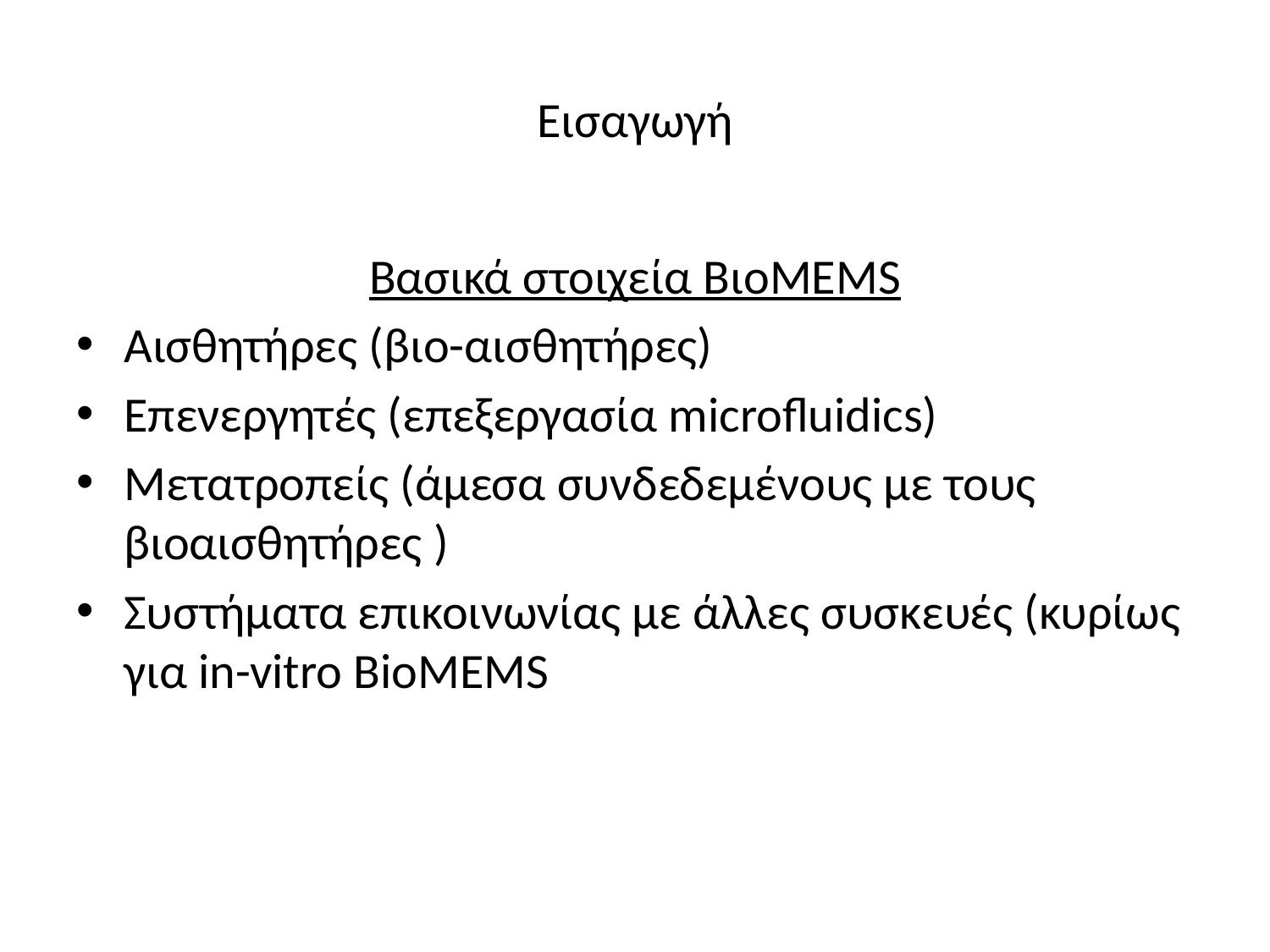

# Εισαγωγή

Βασικά στοιχεία ΒιοMEMS
Αισθητήρες (βιο-αισθητήρες)
Επενεργητές (επεξεργασία microfluidics)
Μετατροπείς (άμεσα συνδεδεμένους με τους βιοαισθητήρες )
Συστήματα επικοινωνίας με άλλες συσκευές (κυρίως για in-vitro BioMEMS